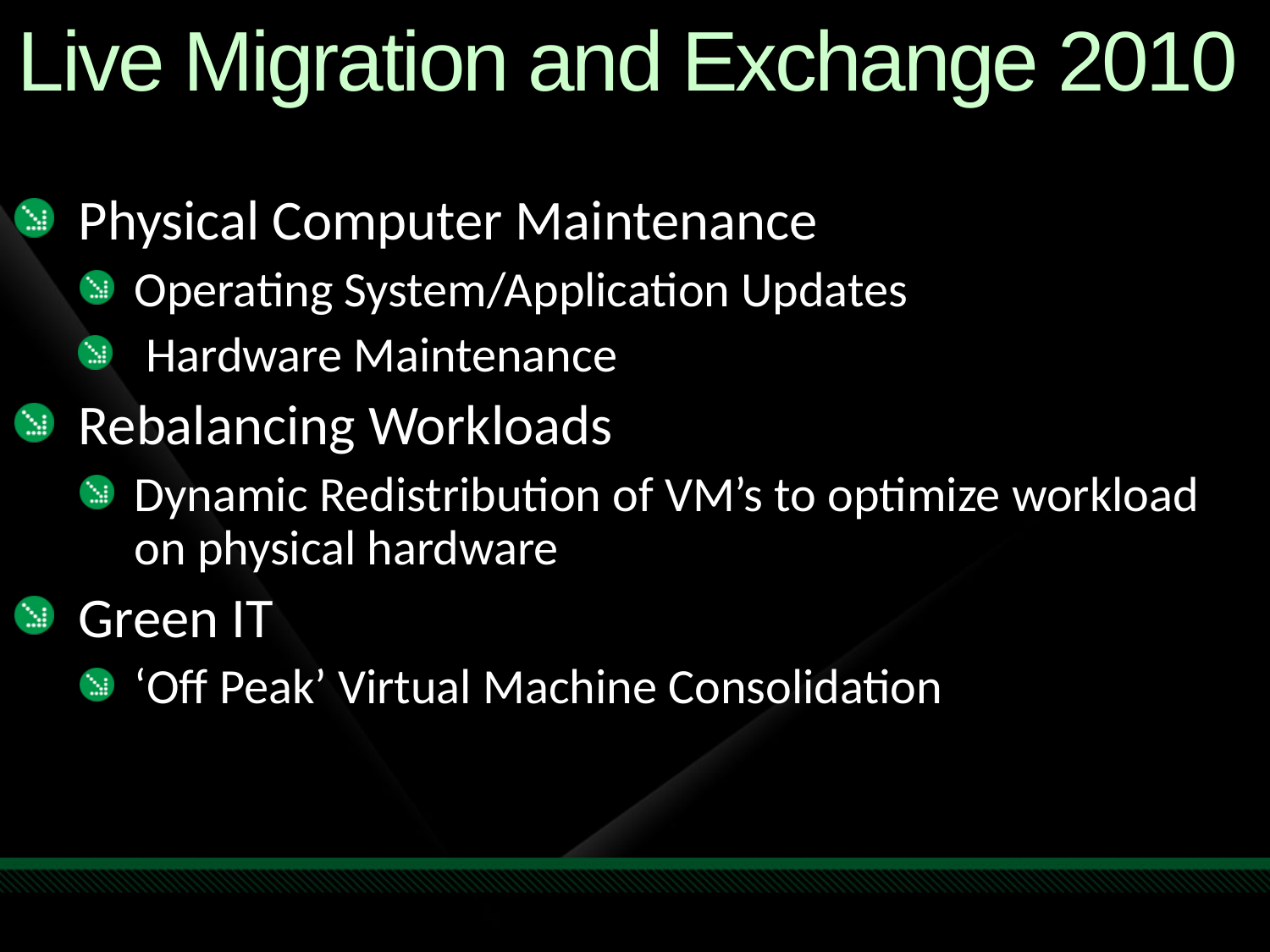

# Live Migration and Exchange 2010
Physical Computer Maintenance
Operating System/Application Updates
   Hardware Maintenance
Rebalancing Workloads
Dynamic Redistribution of VM’s to optimize workload on physical hardware
Green IT
‘Off Peak’ Virtual Machine Consolidation